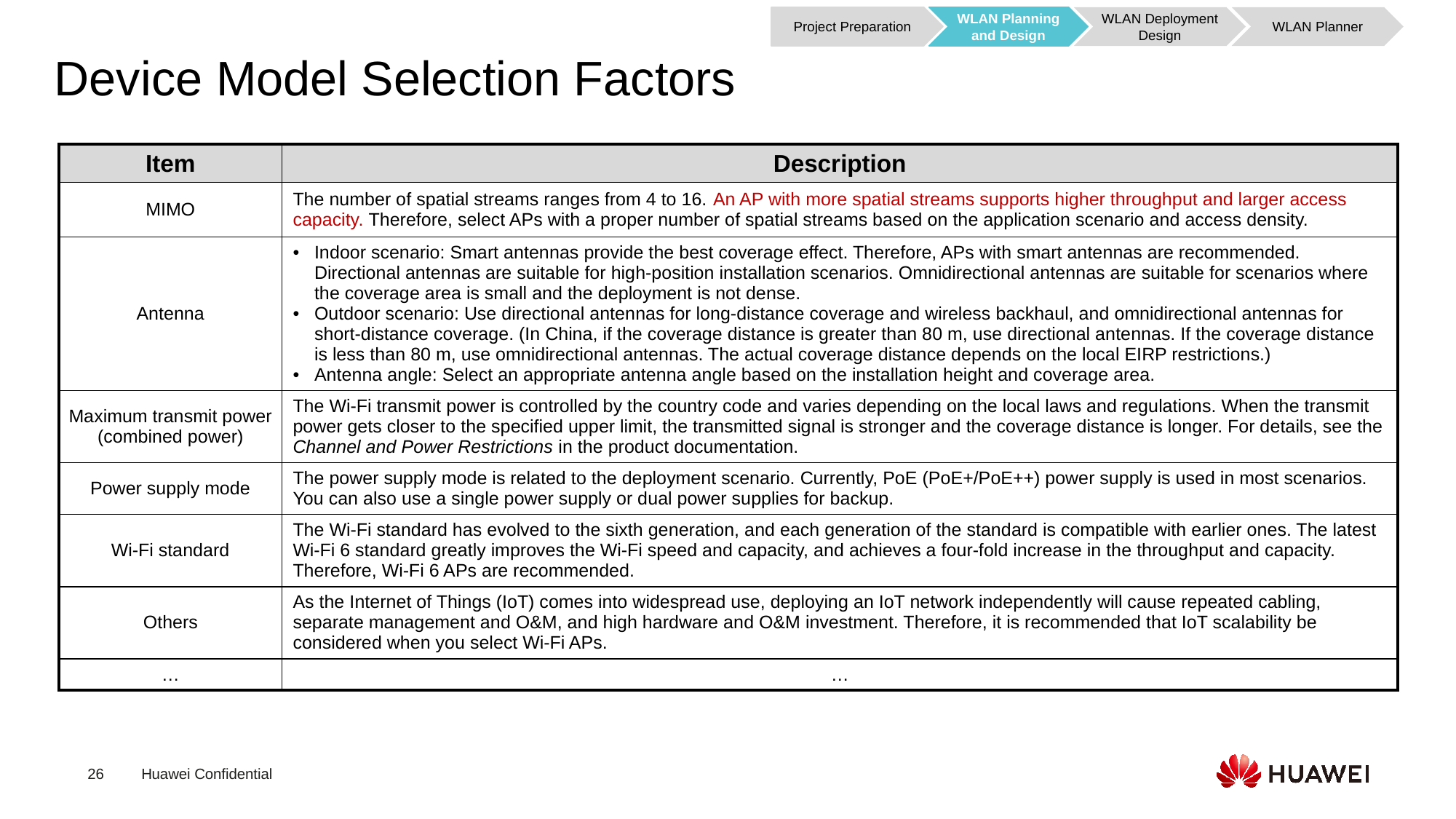

Project Preparation
WLAN Planning and Design
WLAN Deployment Design
WLAN Planner
# Device Model Selection Factors
| Item | Description |
| --- | --- |
| MIMO | The number of spatial streams ranges from 4 to 16. An AP with more spatial streams supports higher throughput and larger access capacity. Therefore, select APs with a proper number of spatial streams based on the application scenario and access density. |
| Antenna | Indoor scenario: Smart antennas provide the best coverage effect. Therefore, APs with smart antennas are recommended. Directional antennas are suitable for high-position installation scenarios. Omnidirectional antennas are suitable for scenarios where the coverage area is small and the deployment is not dense. Outdoor scenario: Use directional antennas for long-distance coverage and wireless backhaul, and omnidirectional antennas for short-distance coverage. (In China, if the coverage distance is greater than 80 m, use directional antennas. If the coverage distance is less than 80 m, use omnidirectional antennas. The actual coverage distance depends on the local EIRP restrictions.) Antenna angle: Select an appropriate antenna angle based on the installation height and coverage area. |
| Maximum transmit power (combined power) | The Wi-Fi transmit power is controlled by the country code and varies depending on the local laws and regulations. When the transmit power gets closer to the specified upper limit, the transmitted signal is stronger and the coverage distance is longer. For details, see the Channel and Power Restrictions in the product documentation. |
| Power supply mode | The power supply mode is related to the deployment scenario. Currently, PoE (PoE+/PoE++) power supply is used in most scenarios. You can also use a single power supply or dual power supplies for backup. |
| Wi-Fi standard | The Wi-Fi standard has evolved to the sixth generation, and each generation of the standard is compatible with earlier ones. The latest Wi-Fi 6 standard greatly improves the Wi-Fi speed and capacity, and achieves a four-fold increase in the throughput and capacity. Therefore, Wi-Fi 6 APs are recommended. |
| Others | As the Internet of Things (IoT) comes into widespread use, deploying an IoT network independently will cause repeated cabling, separate management and O&M, and high hardware and O&M investment. Therefore, it is recommended that IoT scalability be considered when you select Wi-Fi APs. |
| … | … |